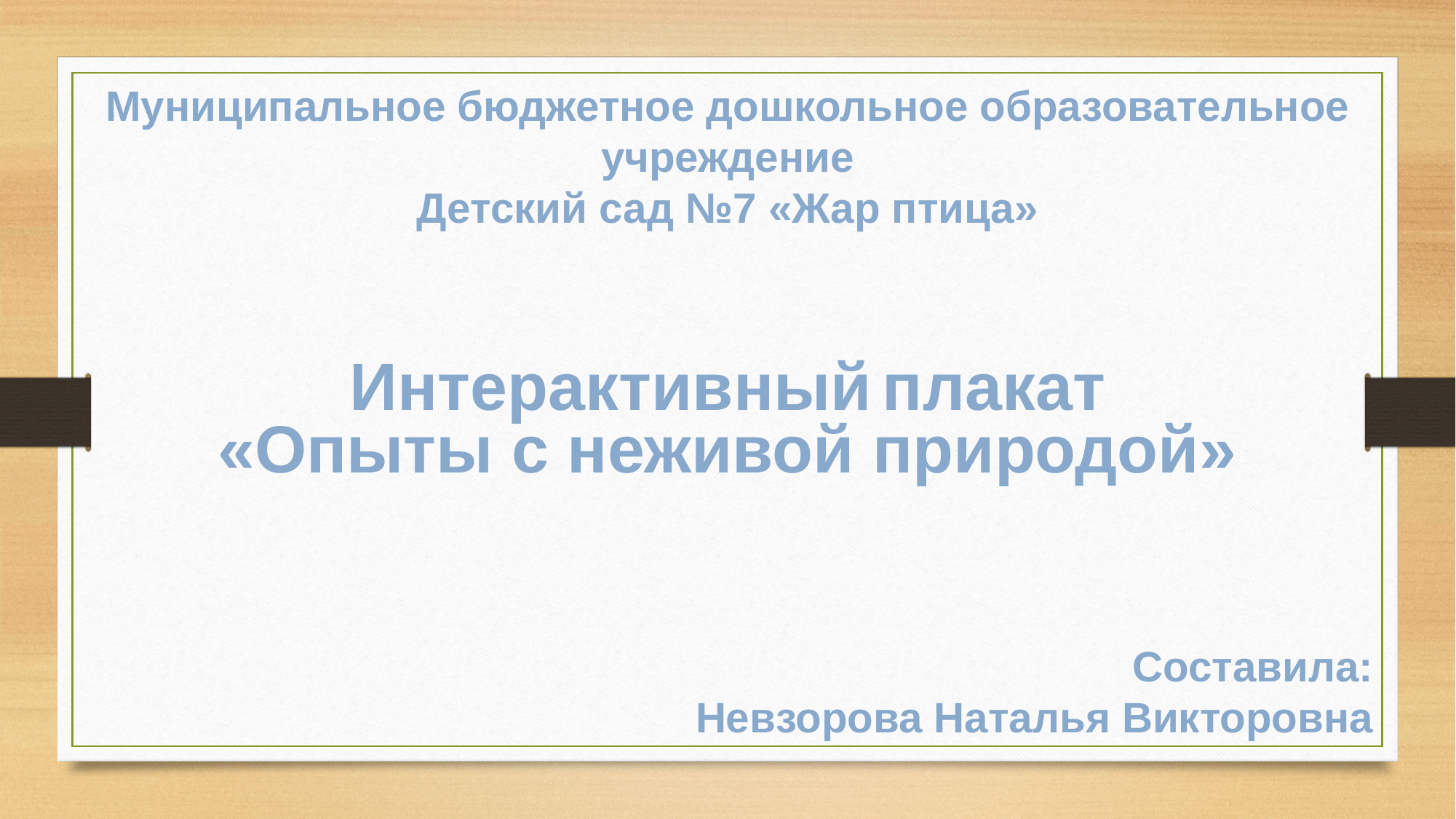

Муниципальное бюджетное дошкольное образовательное учреждение
Детский сад №7 «Жар птица»

Интерактивный плакат
«Опыты с неживой природой»
Составила:
Невзорова Наталья Викторовна